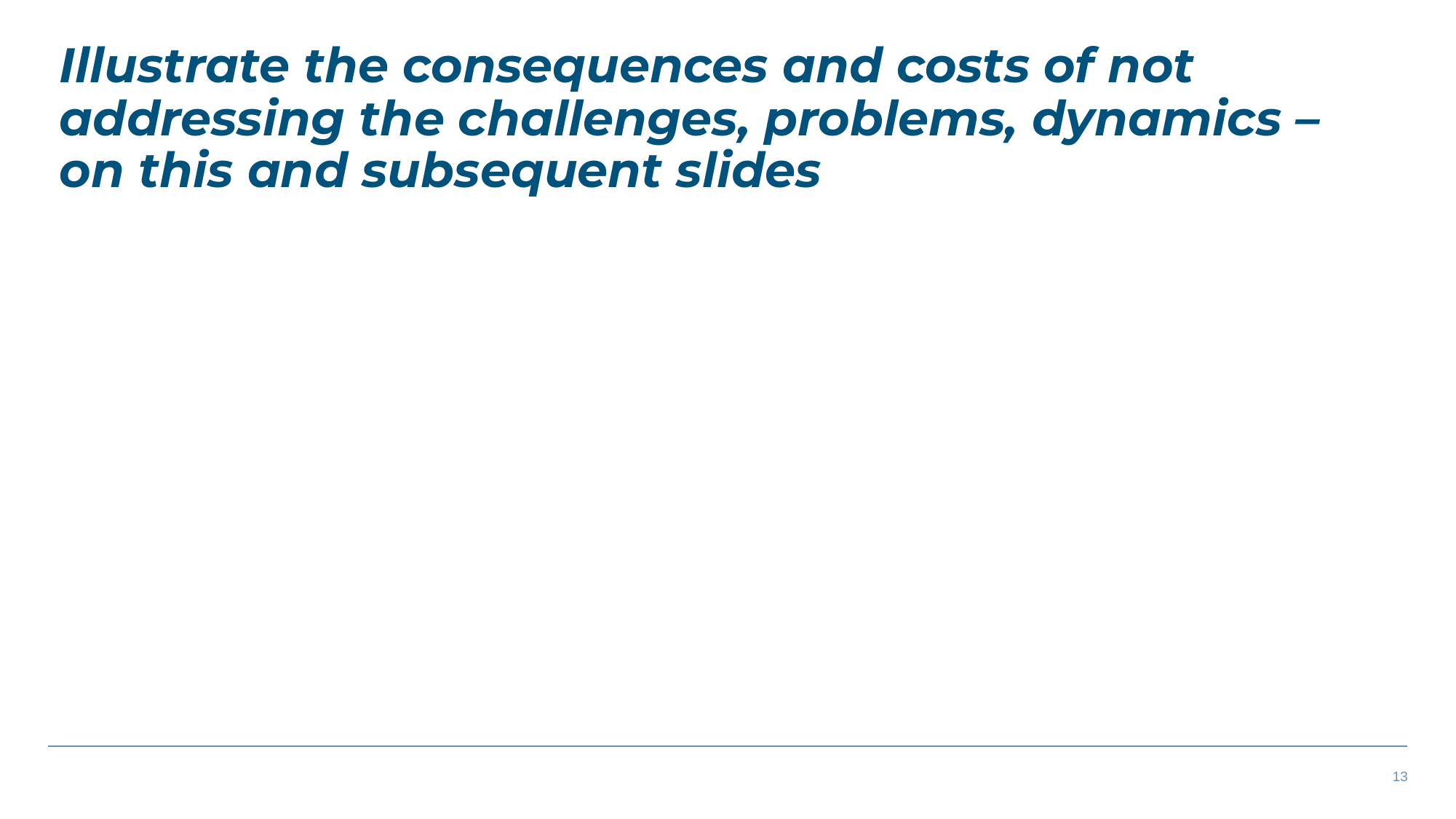

# Illustrate the consequences and costs of not addressing the challenges, problems, dynamics – on this and subsequent slides